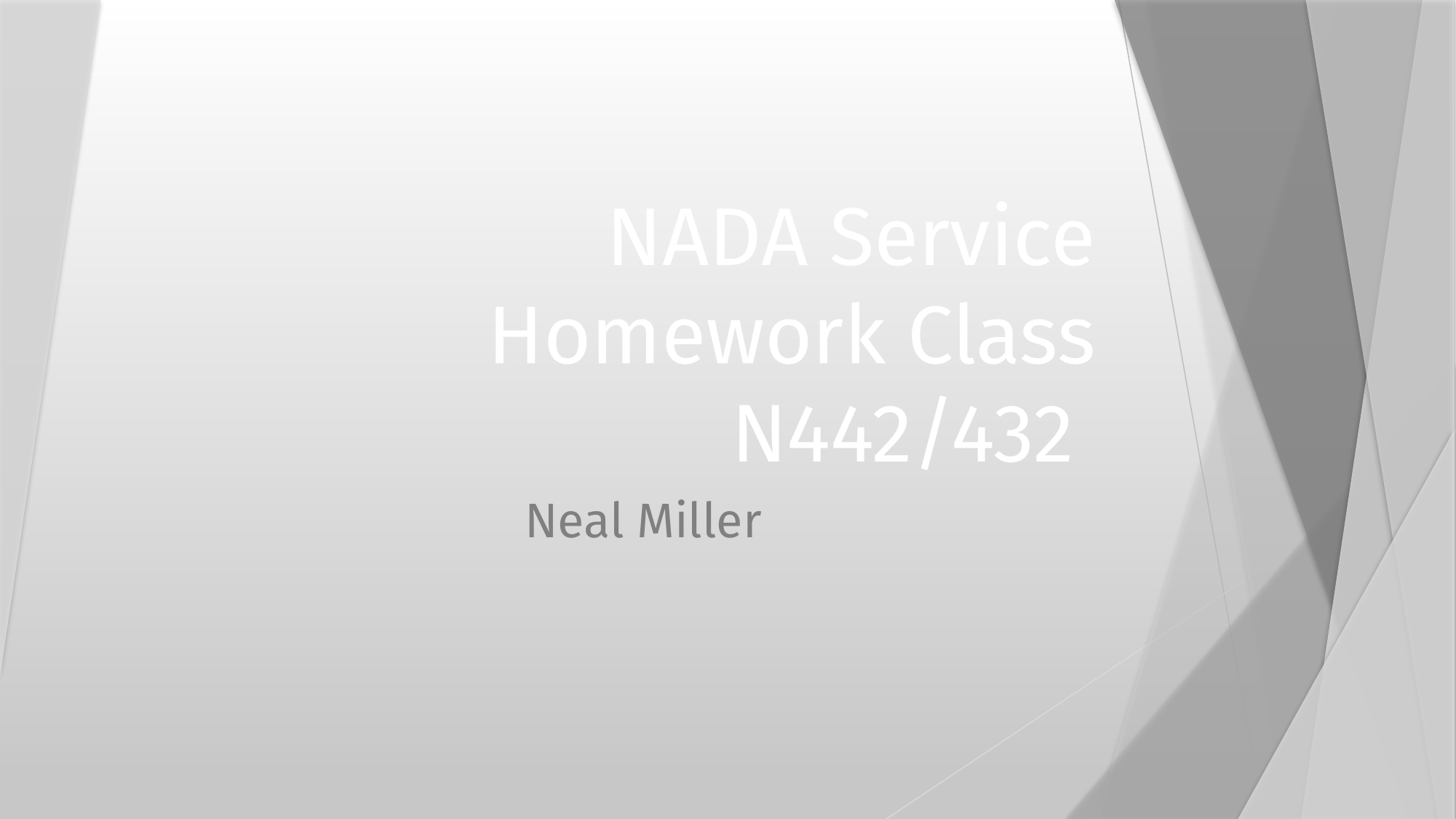

# NADA Service Homework Class N442/432
Neal Miller